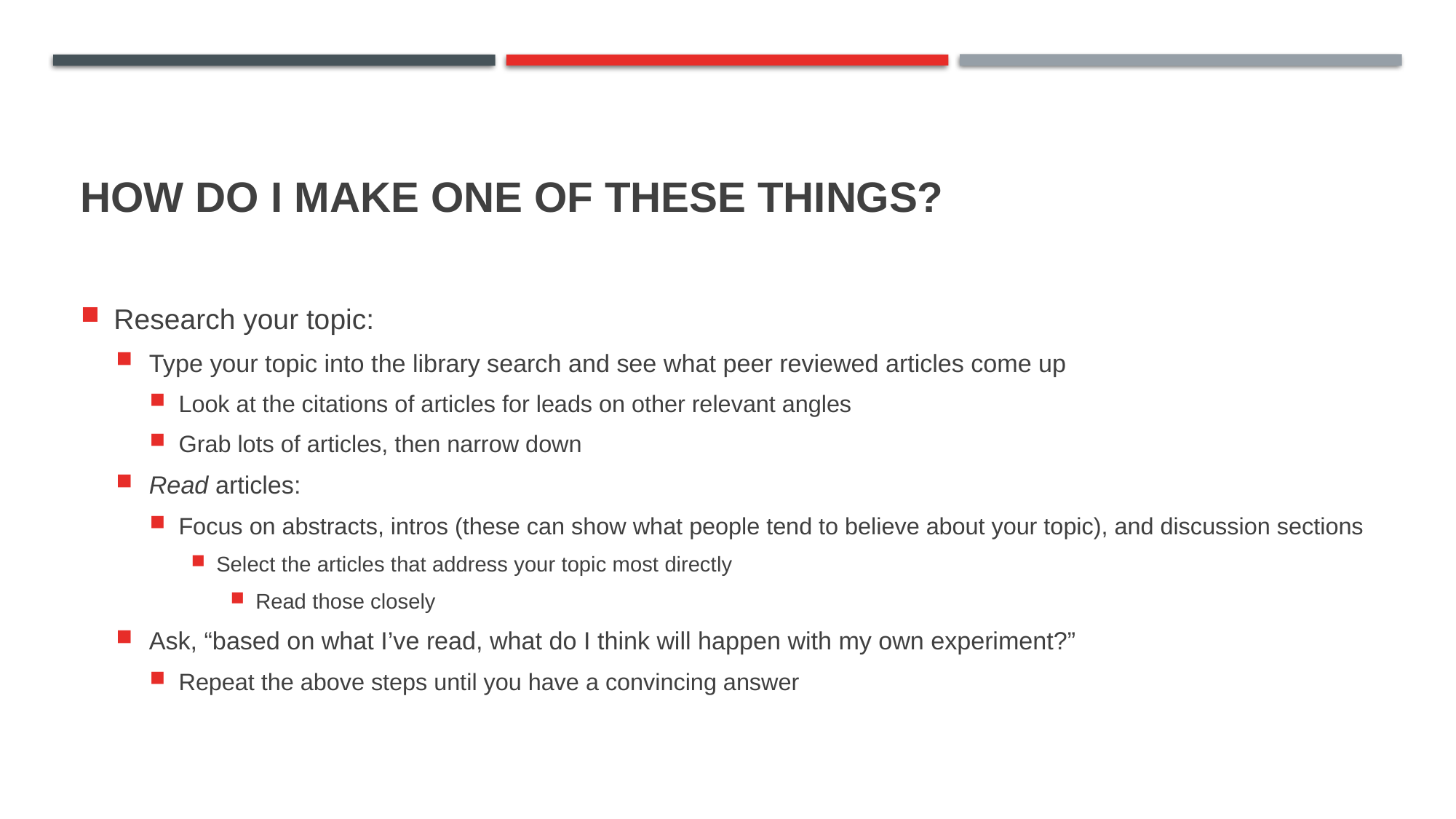

# How do I Make one of these things?
Research your topic:
Type your topic into the library search and see what peer reviewed articles come up
Look at the citations of articles for leads on other relevant angles
Grab lots of articles, then narrow down
Read articles:
Focus on abstracts, intros (these can show what people tend to believe about your topic), and discussion sections
Select the articles that address your topic most directly
Read those closely
Ask, “based on what I’ve read, what do I think will happen with my own experiment?”
Repeat the above steps until you have a convincing answer